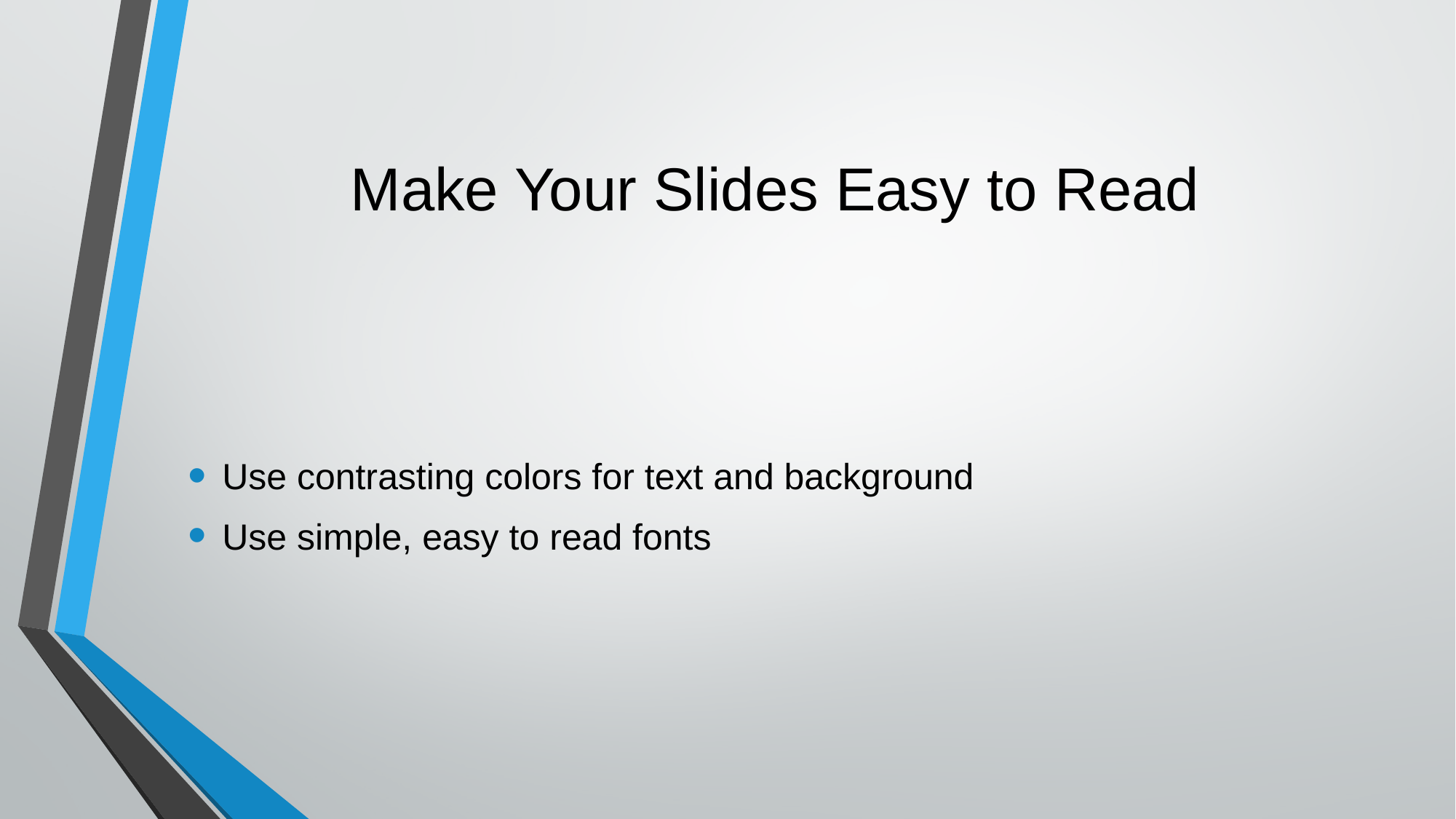

# Make Your Slides Easy to Read
Use contrasting colors for text and background
Use simple, easy to read fonts